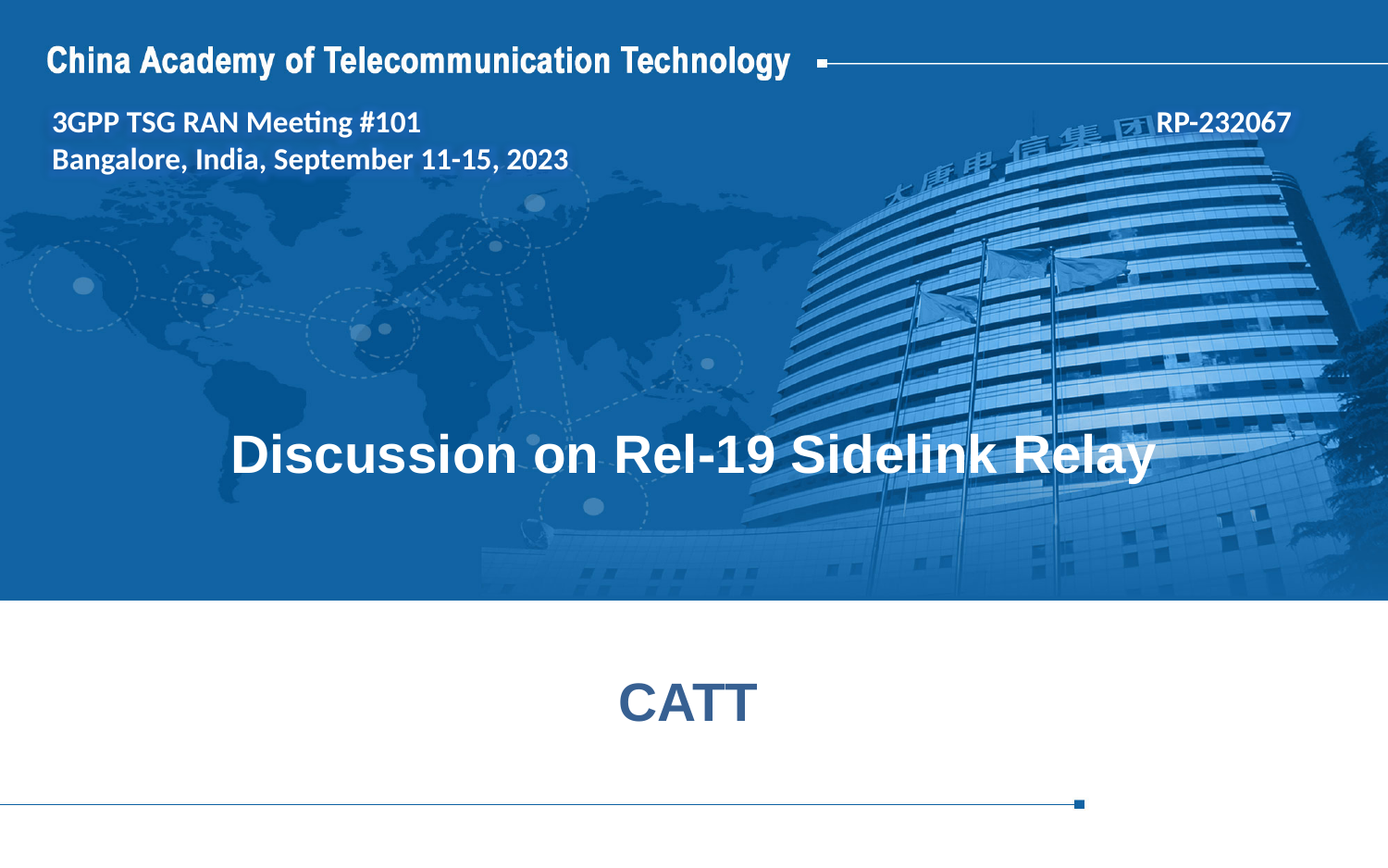

3GPP TSG RAN Meeting #101                                                                                                          RP-232067
Bangalore, India, September 11-15, 2023
# Discussion on Rel-19 Sidelink Relay
CATT